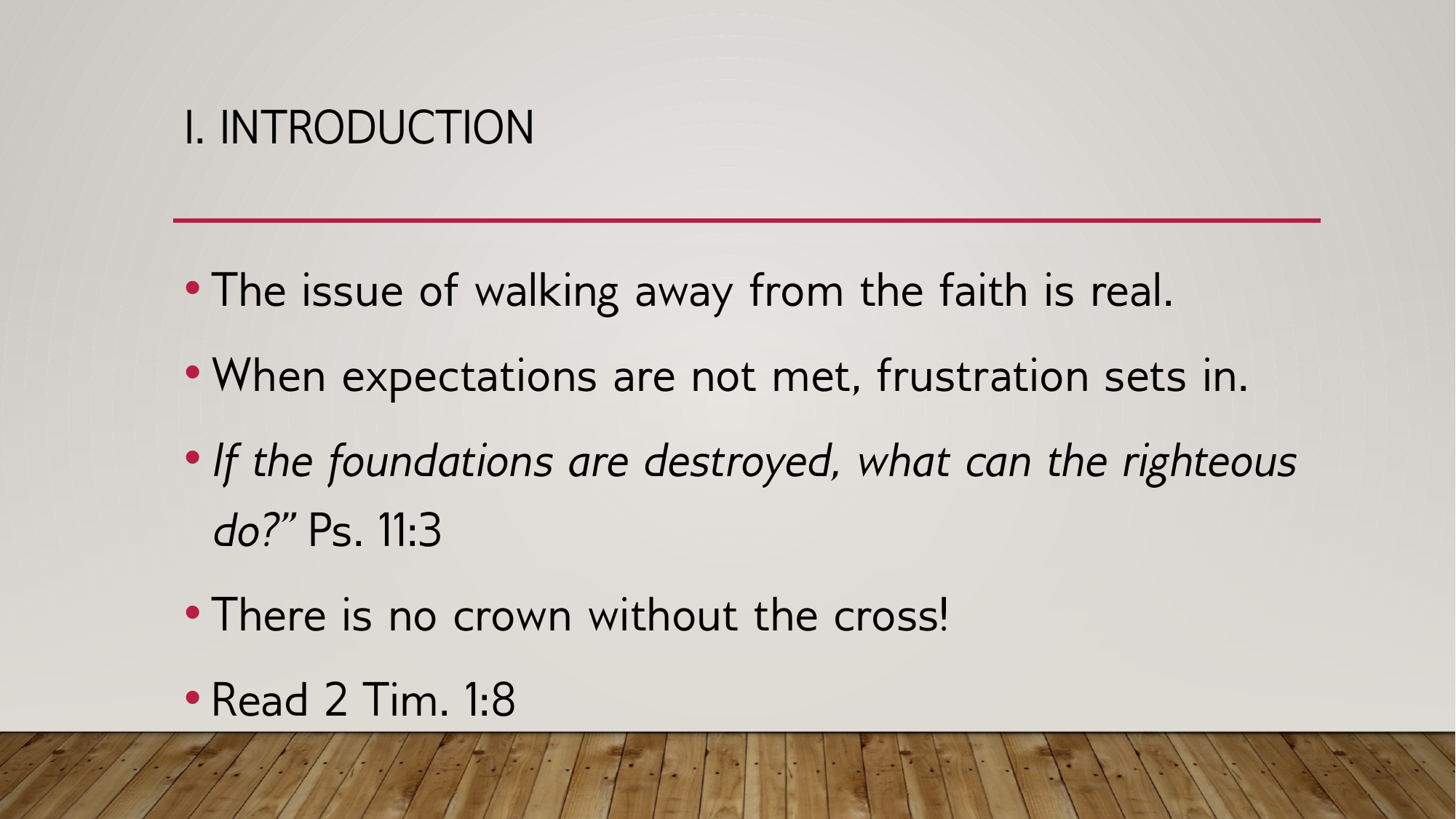

# I. Introduction
The issue of walking away from the faith is real.
When expectations are not met, frustration sets in.
If the foundations are destroyed, what can the righteous do?” Ps. 11:3
There is no crown without the cross!
Read 2 Tim. 1:8